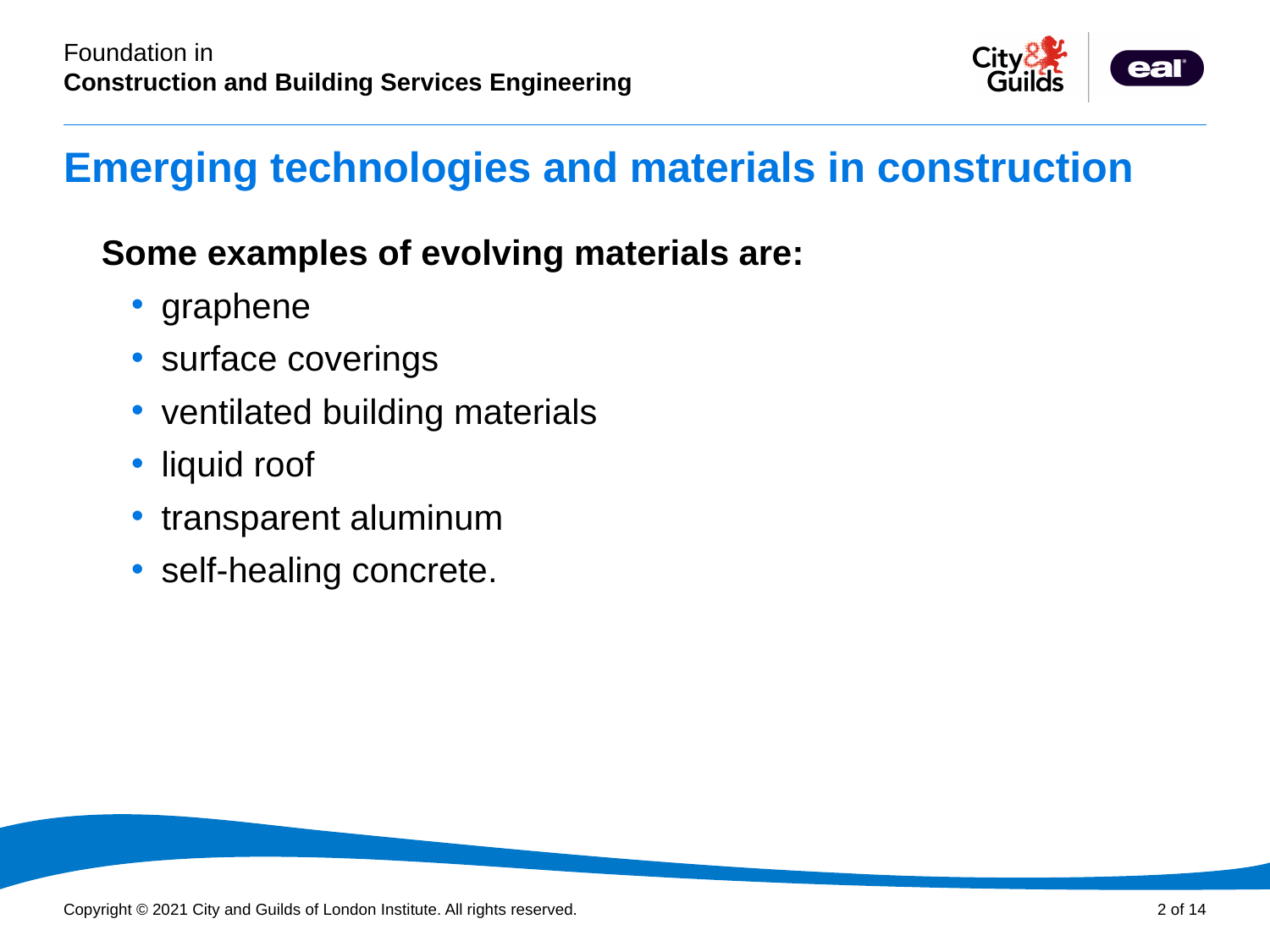

# Emerging technologies and materials in construction
Some examples of evolving materials are:
graphene
surface coverings
ventilated building materials
liquid roof
transparent aluminum
self-healing concrete.

Source https://www.letsbuild.com/blog/10-innovative-construction-materials infographic